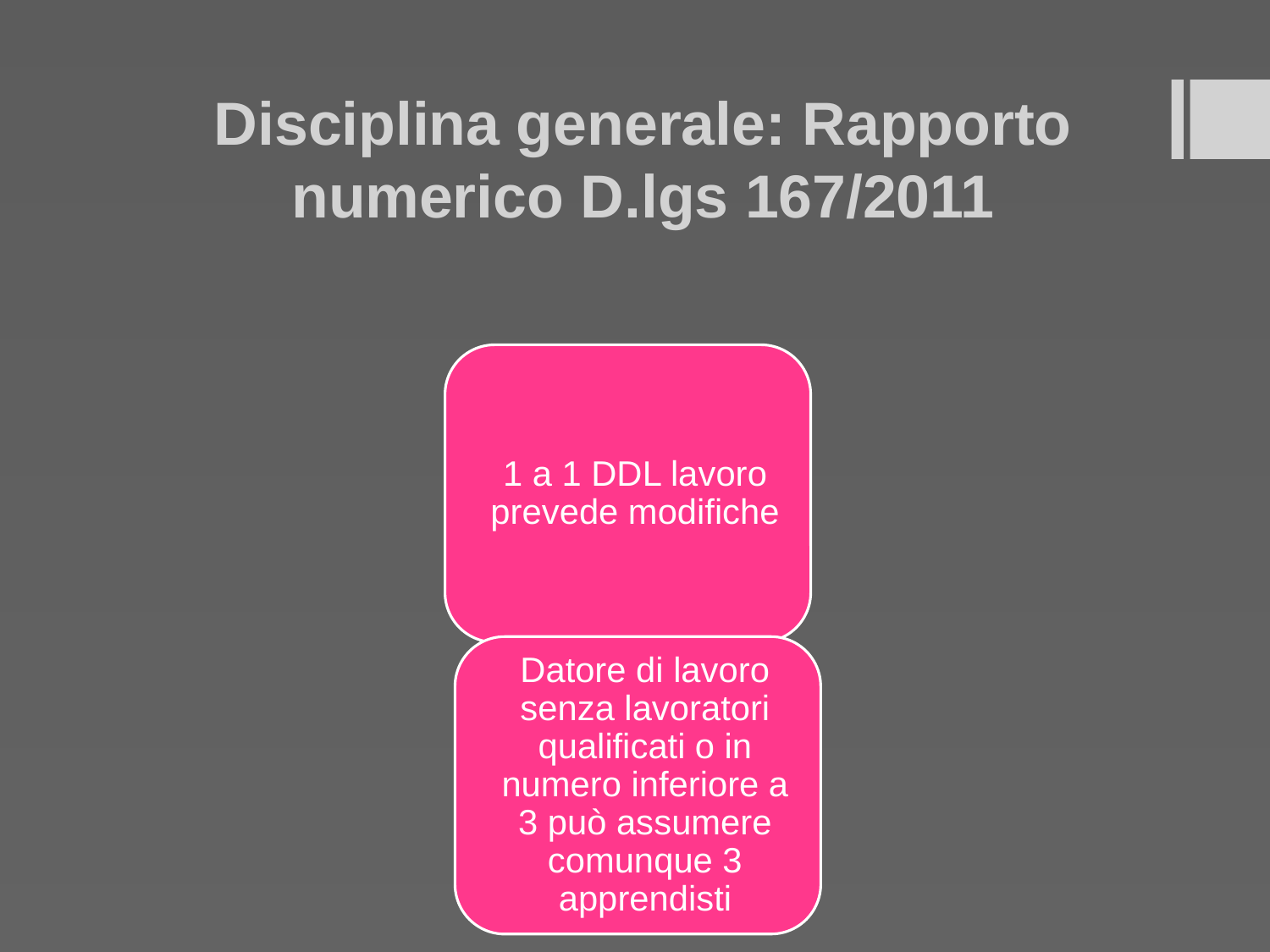

# Disciplina generale: Rapporto numerico D.lgs 167/2011
1 a 1 DDL lavoro prevede modifiche
Datore di lavoro senza lavoratori qualificati o in numero inferiore a 3 può assumere comunque 3 apprendisti